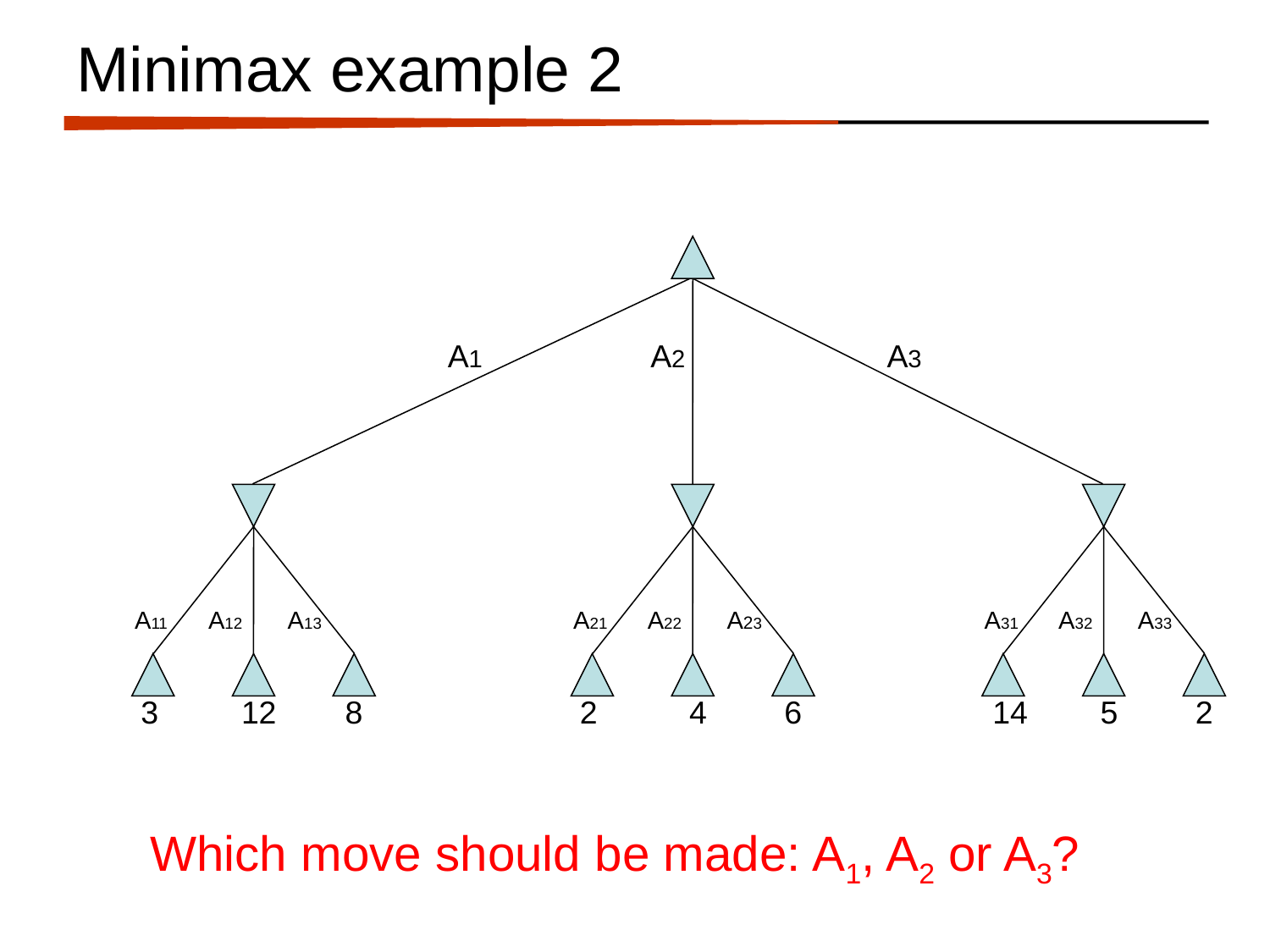

# Minimax example 2

A1
A2
A3

A11
A12
A13
3
12
8

A21
A22
A23
2
4
6

A31
A32
A33
14
5
2
Which move should be made: A1, A2 or A3?